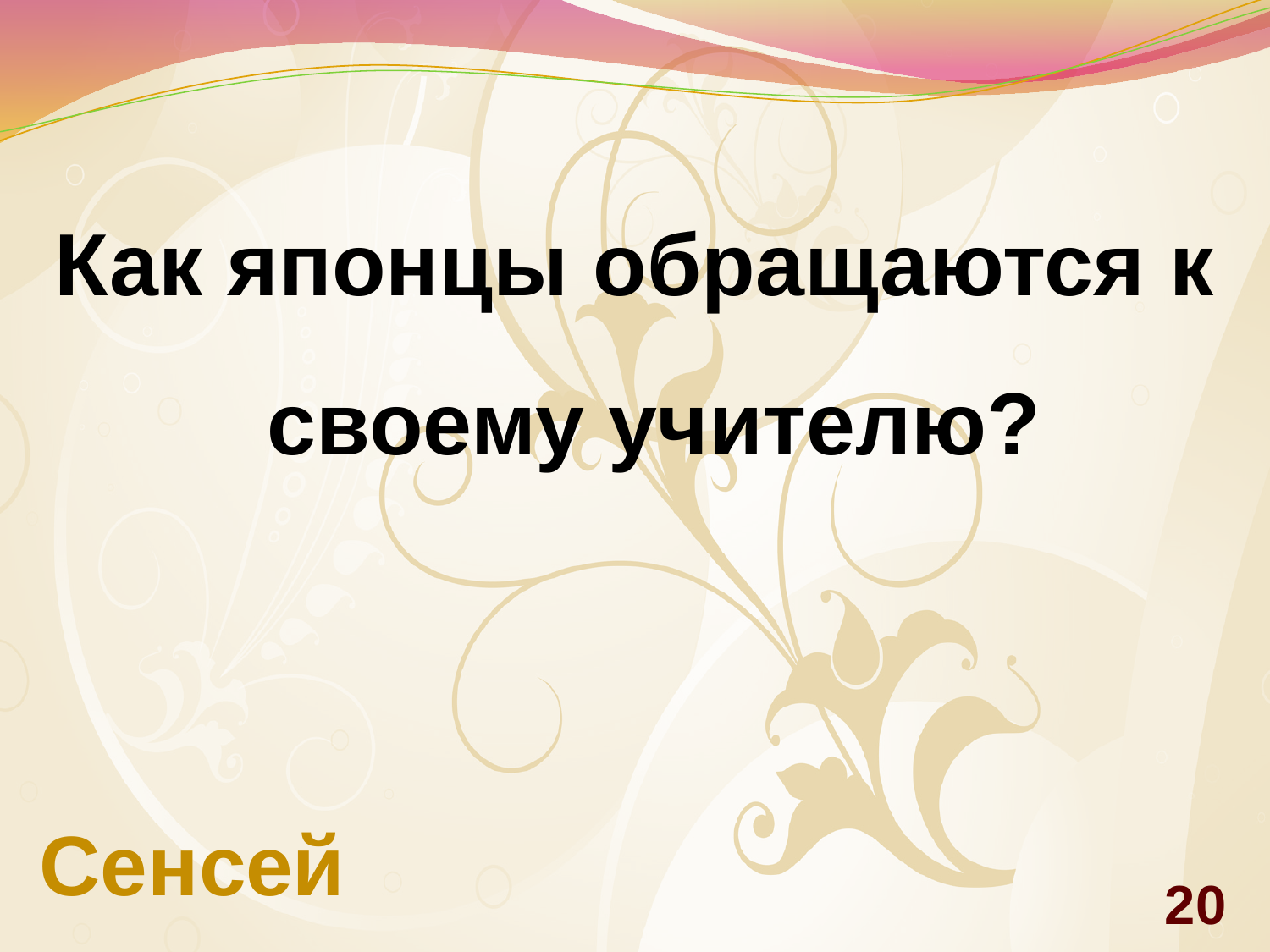

Как японцы обращаются к своему учителю?
# Сенсей
20